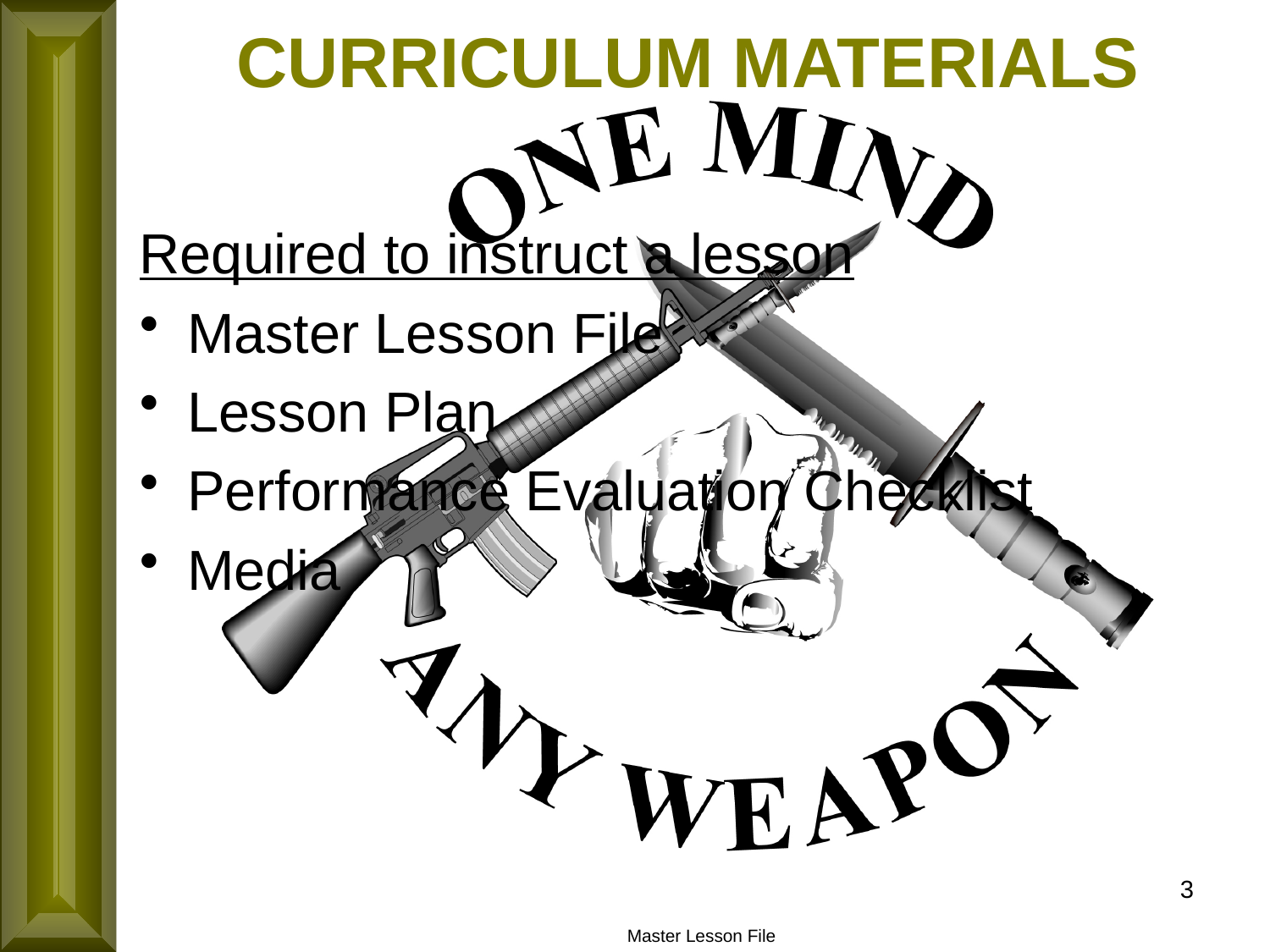

CURRICULUM MATERIALS
Required to instruct a lesson
Master Lesson File
Lesson Plan
Performance Evaluation Checklist
Media
3
Master Lesson File